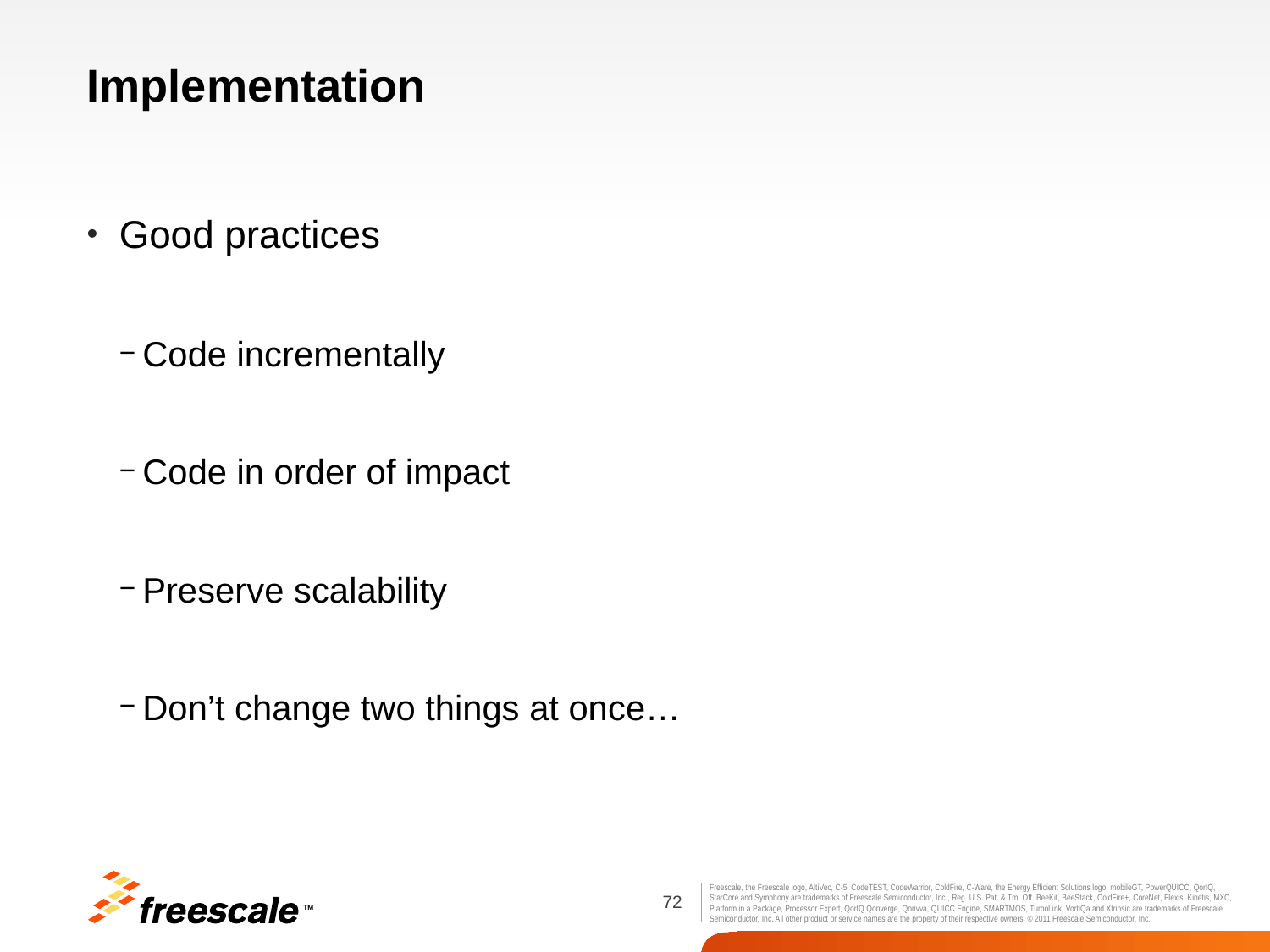

# Implementation
Good practices
Code incrementally
Code in order of impact
Preserve scalability
Don’t change two things at once…